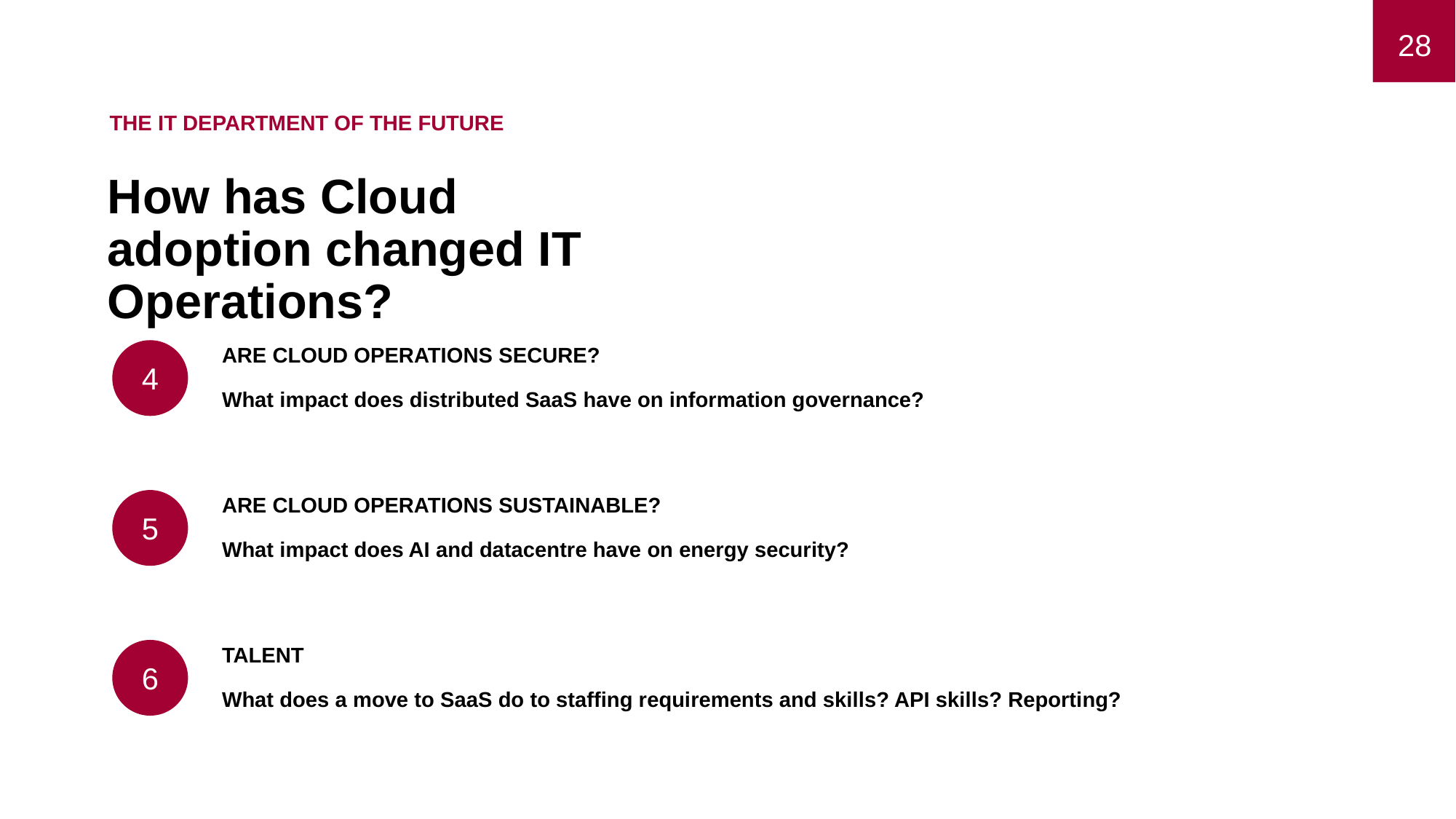

28

THE IT DEPARTMENT OF THE FUTURE
How has Cloud adoption changed IT Operations?
ARE CLOUD OPERATIONS SECURE?
What impact does distributed SaaS have on information governance?
4
ARE CLOUD OPERATIONS SUSTAINABLE?
What impact does AI and datacentre have on energy security?
5
TALENT
What does a move to SaaS do to staffing requirements and skills? API skills? Reporting?
6